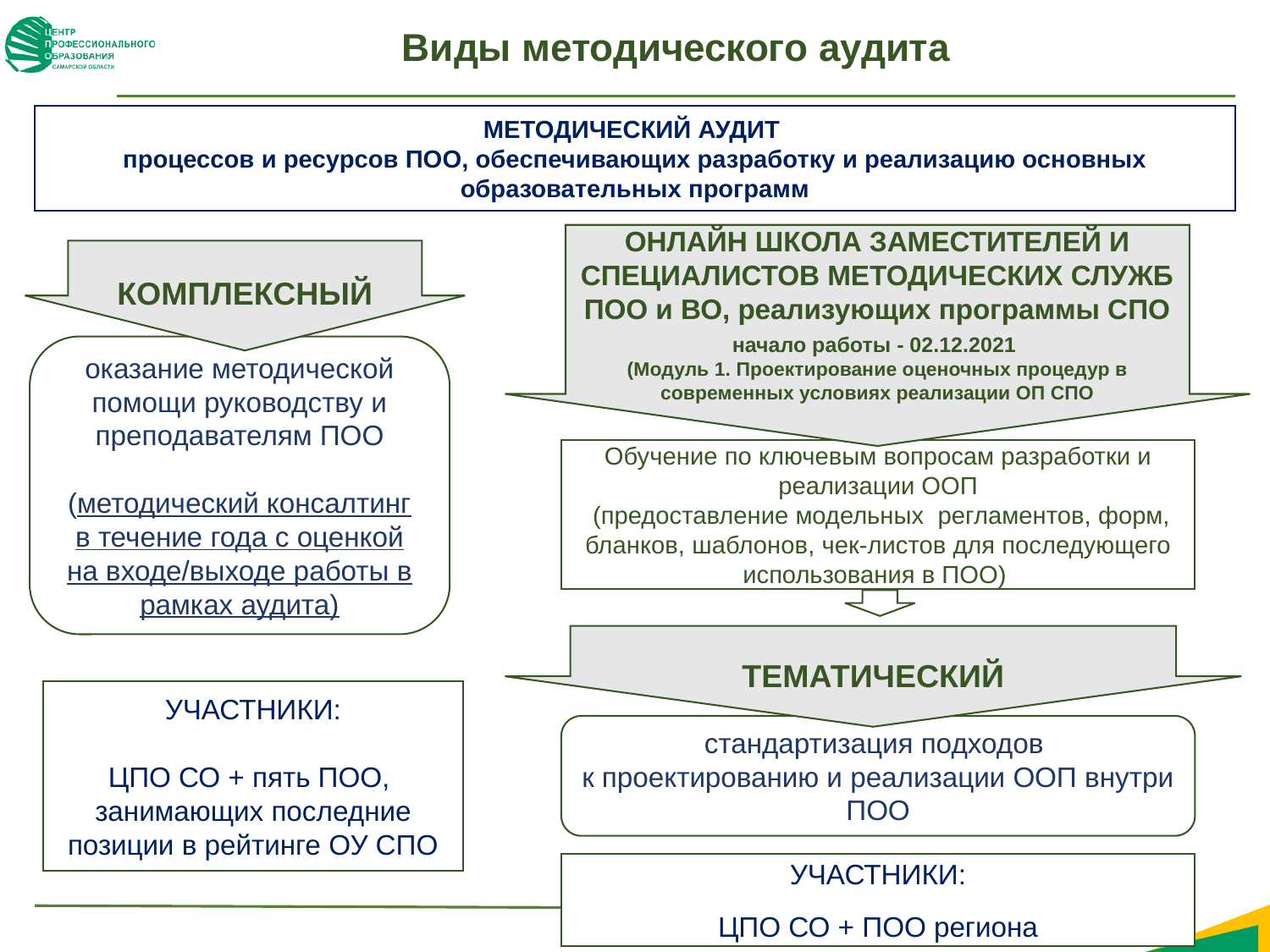

# Виды методического аудита
МЕТОДИЧЕСКИЙ АУДИТ
процессов и ресурсов ПОО, обеспечивающих разработку и реализацию основных образовательных программ
ОНЛАЙН ШКОЛА ЗАМЕСТИТЕЛЕЙ И СПЕЦИАЛИСТОВ МЕТОДИЧЕСКИХ СЛУЖБ ПОО и ВО, реализующих программы СПО

начало работы - 02.12.2021
(Модуль 1. Проектирование оценочных процедур в современных условиях реализации ОП СПО

КОМПЛЕКСНЫЙ
оказание методической помощи руководству и преподавателям ПОО

(методический консалтинг в течение года с оценкой на входе/выходе работы в рамках аудита)
Обучение по ключевым вопросам разработки и реализации ООП
 (предоставление модельных  регламентов, форм, бланков, шаблонов, чек-листов для последующего использования в ПОО)

ТЕМАТИЧЕСКИЙ
УЧАСТНИКИ:

ЦПО СО + пять ПОО,
занимающих последние позиции в рейтинге ОУ СПО
стандартизация подходов
к проектированию и реализации ООП внутри ПОО
УЧАСТНИКИ:

ЦПО СО + ПОО региона